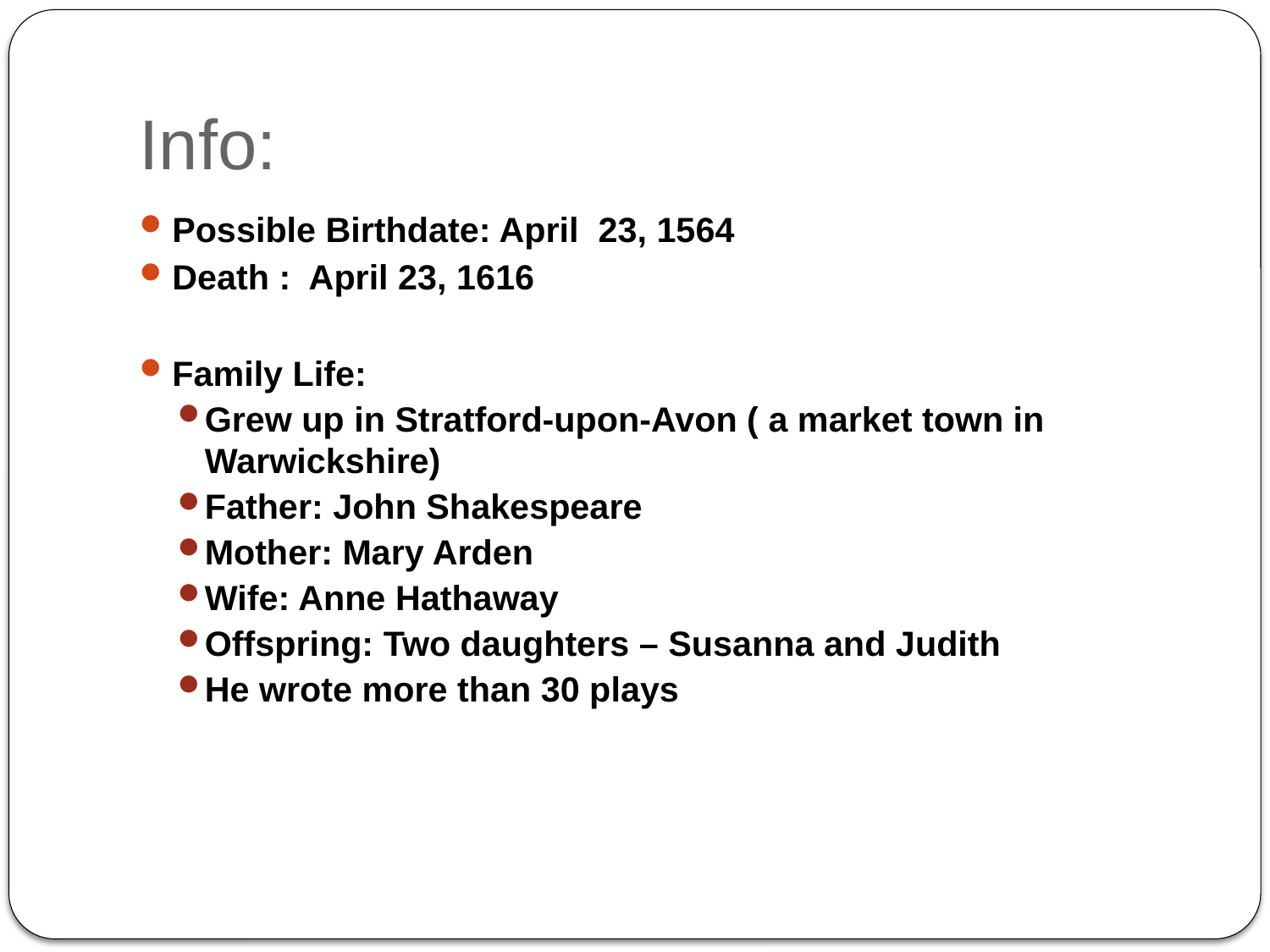

# Info:
Possible Birthdate: April  23, 1564
Death :  April 23, 1616

Family Life:
Grew up in Stratford-upon-Avon ( a market town in Warwickshire)
Father: John Shakespeare
Mother: Mary Arden
Wife: Anne Hathaway
Offspring: Two daughters – Susanna and Judith
He wrote more than 30 plays